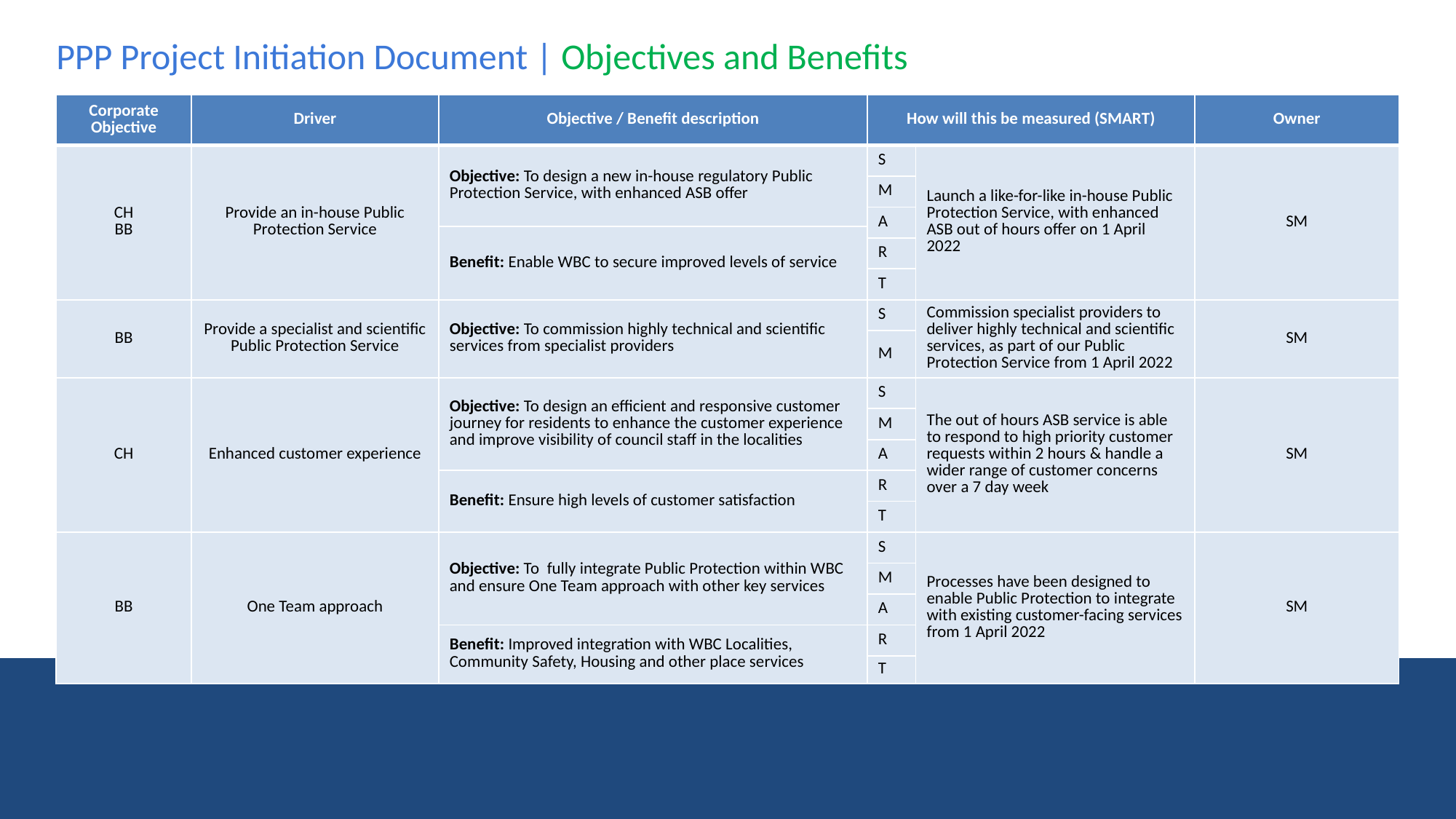

PPP Project Initiation Document | Objectives and Benefits
| Corporate Objective | Driver | Objective / Benefit description | How will this be measured (SMART) |  | Owner |
| --- | --- | --- | --- | --- | --- |
| CH BB | Provide an in-house Public Protection Service | Objective: To design a new in-house regulatory Public Protection Service, with enhanced ASB offer | S | Launch a like-for-like in-house Public Protection Service, with enhanced ASB out of hours offer on 1 April 2022 | SM |
|  |  |  | M |  |  |
|  |  |  | A |  |  |
|  |  | Benefit: Enable WBC to secure improved levels of service |  |  |  |
|  |  |  | R |  |  |
|  |  |  | T |  |  |
| BB | Provide a specialist and scientific Public Protection Service | Objective: To commission highly technical and scientific services from specialist providers | S | Commission specialist providers to deliver highly technical and scientific services, as part of our Public Protection Service from 1 April 2022 | SM |
|  |  |  | M |  |  |
| CH | Enhanced customer experience | Objective: To design an efficient and responsive customer journey for residents to enhance the customer experience and improve visibility of council staff in the localities | S | The out of hours ASB service is able to respond to high priority customer requests within 2 hours & handle a wider range of customer concerns over a 7 day week | SM |
|  |  |  | M |  |  |
|  |  |  | A |  |  |
|  |  | Benefit: Ensure high levels of customer satisfaction | R |  |  |
|  |  |  | T |  |  |
| BB | One Team approach | Objective: To fully integrate Public Protection within WBC and ensure One Team approach with other key services | S | Processes have been designed to enable Public Protection to integrate with existing customer-facing services from 1 April 2022 | SM |
|  |  |  | M |  |  |
|  |  |  | A |  |  |
|  |  | Benefit: Improved integration with WBC Localities, Community Safety, Housing and other place services | R |  |  |
|  |  |  | T |  |  |